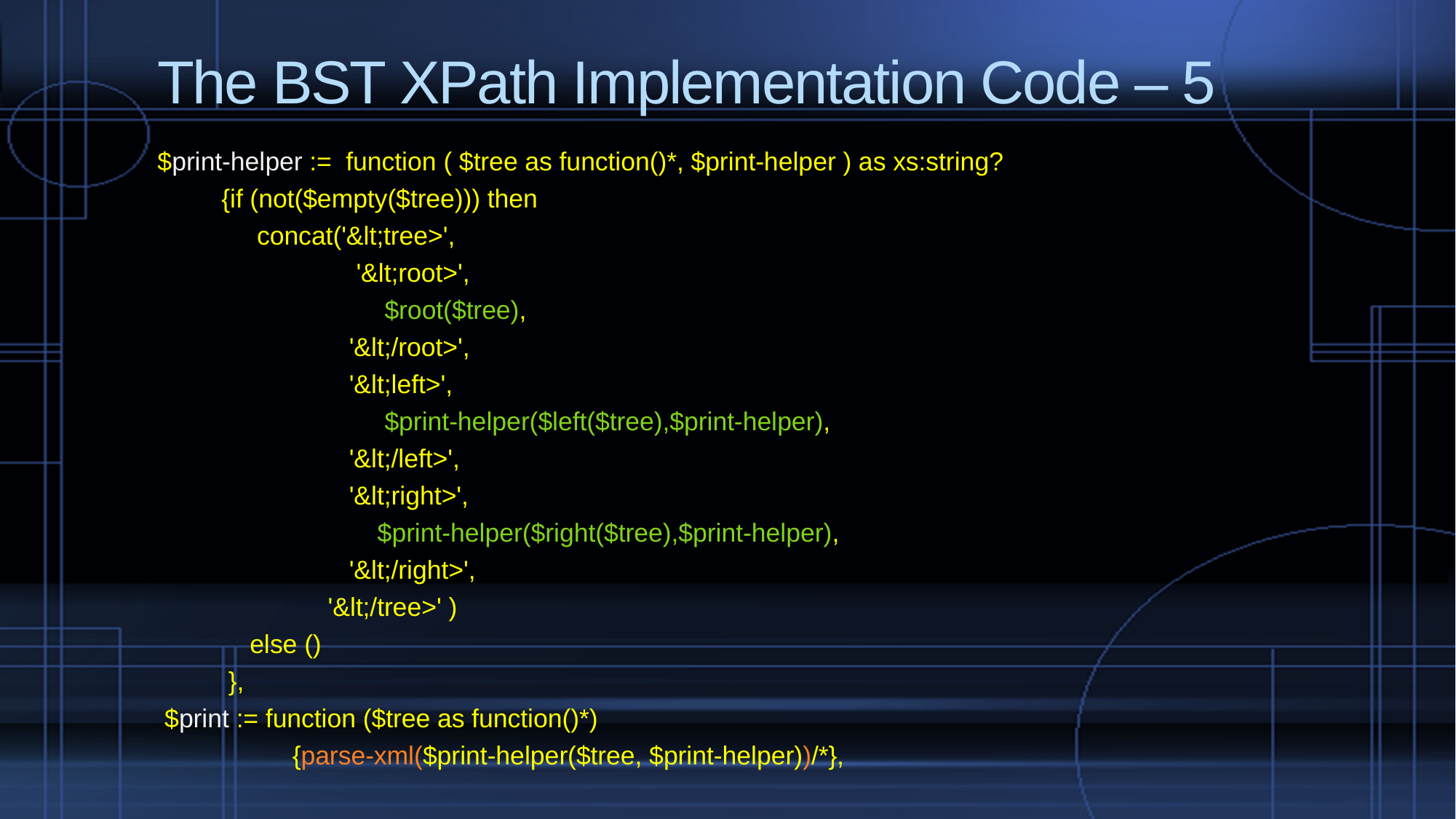

# The BST XPath Implementation Code – 5
$print-helper :=  function ( $tree as function()*, $print-helper ) as xs:string?
	         {if (not($empty($tree))) then
	              concat('&lt;tree>',
	                            '&lt;root>',
	                                $root($tree),
	                           '&lt;/root>',
	                           '&lt;left>',
	                                $print-helper($left($tree),$print-helper),
	                           '&lt;/left>',
	                           '&lt;right>',
	                               $print-helper($right($tree),$print-helper),
	                           '&lt;/right>',
	                        '&lt;/tree>' )
	             else ()
	          },
 $print := function ($tree as function()*)
                   {parse-xml($print-helper($tree, $print-helper))/*},